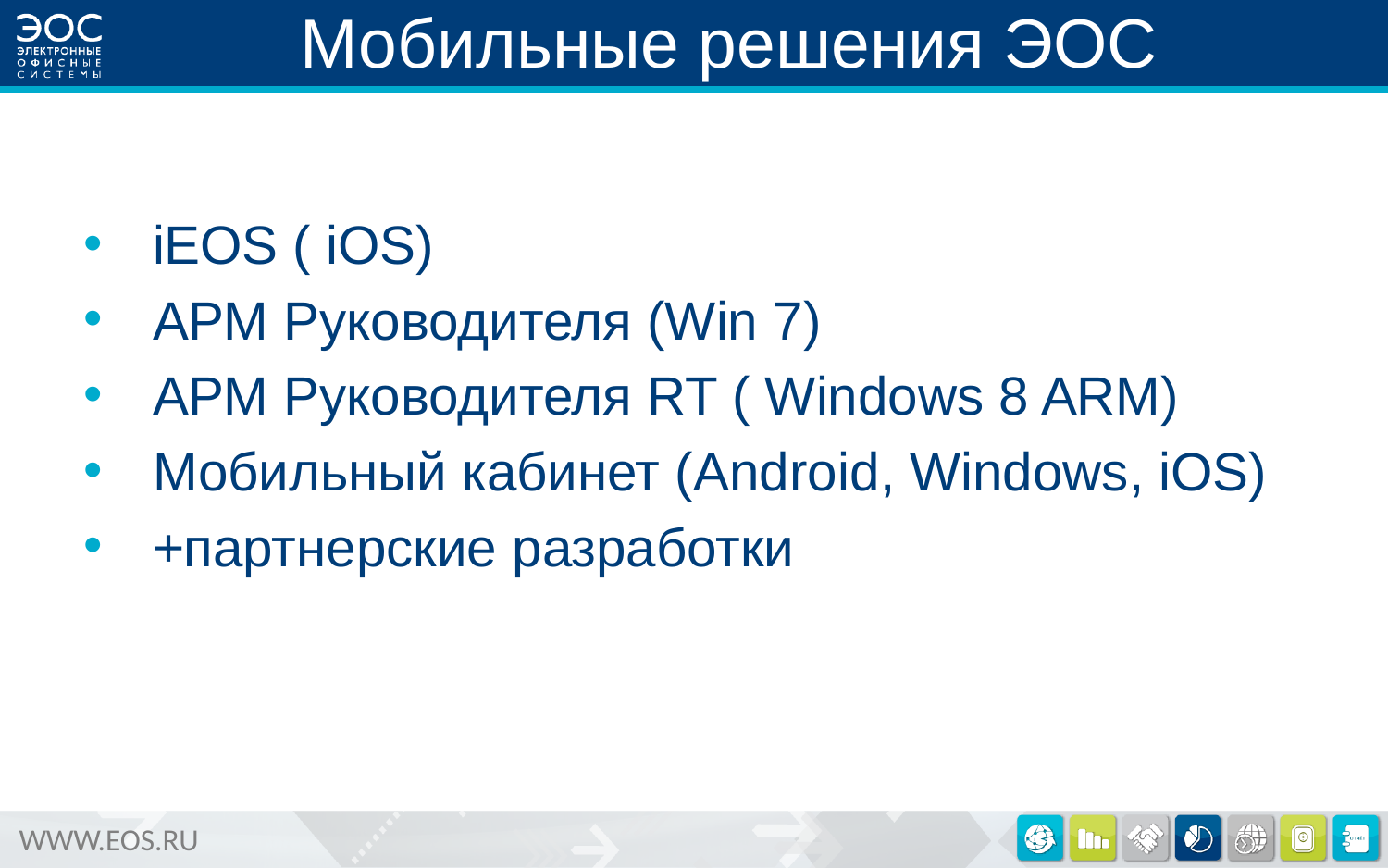

# Мобильные решения ЭОС

iEOS ( iOS)
АРМ Руководителя (Win 7)
АРМ Руководителя RT ( Windows 8 ARM)
Мобильный кабинет (Android, Windows, iOS)
+партнерские разработки